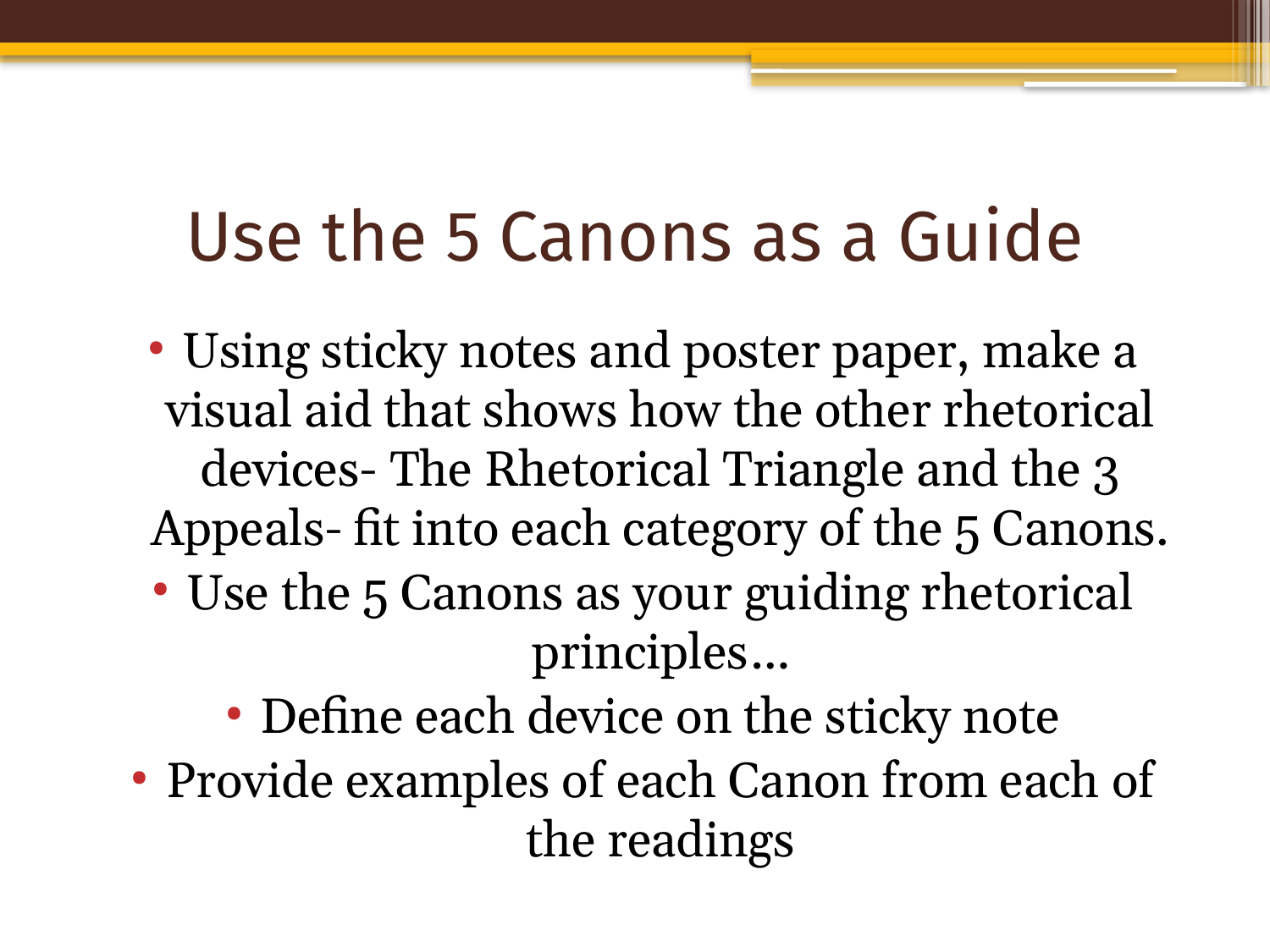

# Use the 5 Canons as a Guide
Using sticky notes and poster paper, make a visual aid that shows how the other rhetorical devices- The Rhetorical Triangle and the 3 Appeals- fit into each category of the 5 Canons.
Use the 5 Canons as your guiding rhetorical principles…
Define each device on the sticky note
Provide examples of each Canon from each of the readings